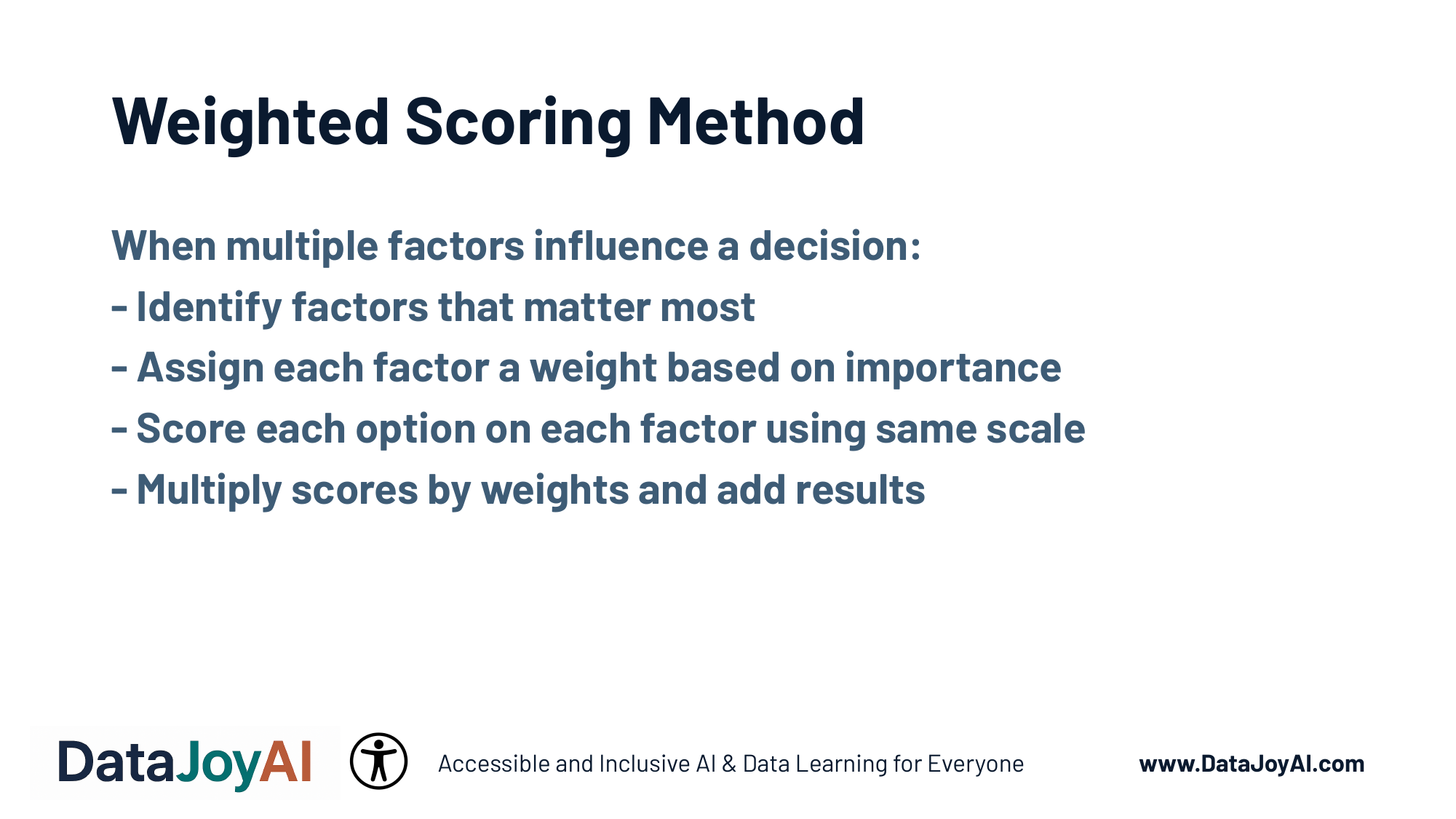

# Weighted Scoring Method
When multiple factors influence a decision:
- Identify factors that matter most
- Assign each factor a weight based on importance
- Score each option on each factor using same scale
- Multiply scores by weights and add results